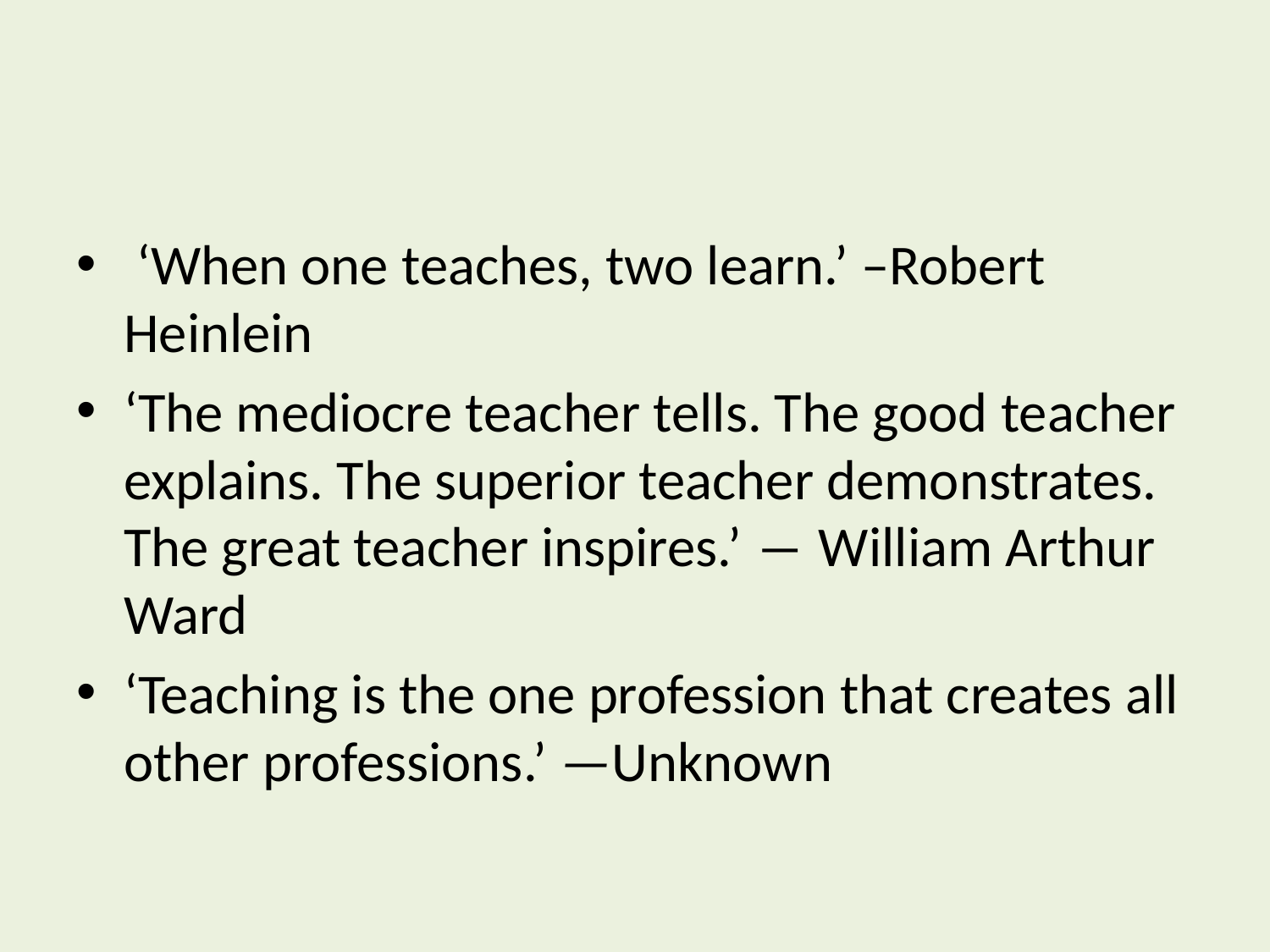

#
 ‘When one teaches, two learn.’ –Robert Heinlein
‘The mediocre teacher tells. The good teacher explains. The superior teacher demonstrates. The great teacher inspires.’ ― William Arthur Ward
‘Teaching is the one profession that creates all other professions.’ —Unknown